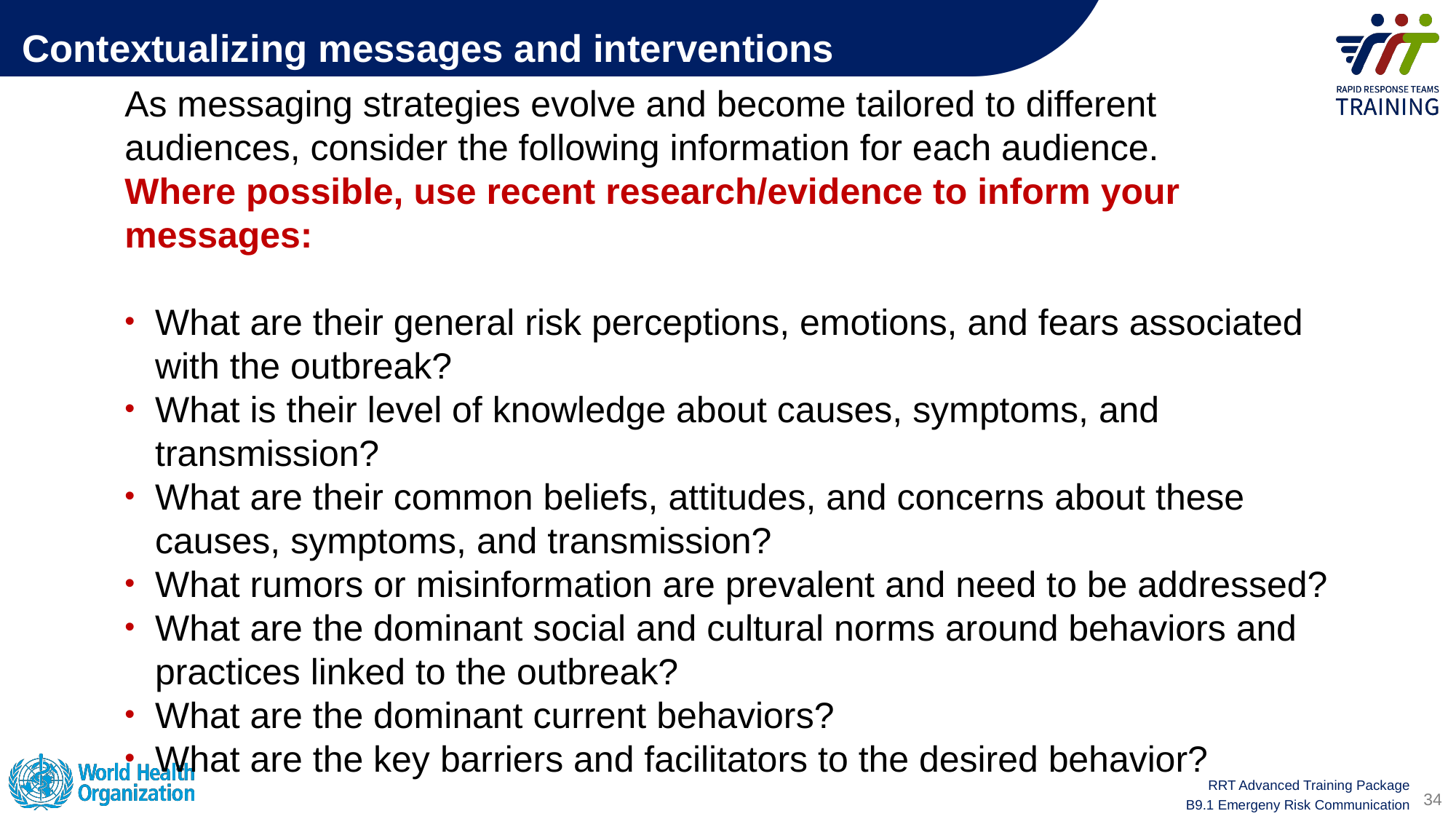

Contextualizing messages and interventions
As messaging strategies evolve and become tailored to different audiences, consider the following information for each audience.
Where possible, use recent research/evidence to inform your messages:

What are their general risk perceptions, emotions, and fears associated with the outbreak?
What is their level of knowledge about causes, symptoms, and transmission?
What are their common beliefs, attitudes, and concerns about these causes, symptoms, and transmission?
What rumors or misinformation are prevalent and need to be addressed?
What are the dominant social and cultural norms around behaviors and practices linked to the outbreak?
What are the dominant current behaviors?
What are the key barriers and facilitators to the desired behavior?